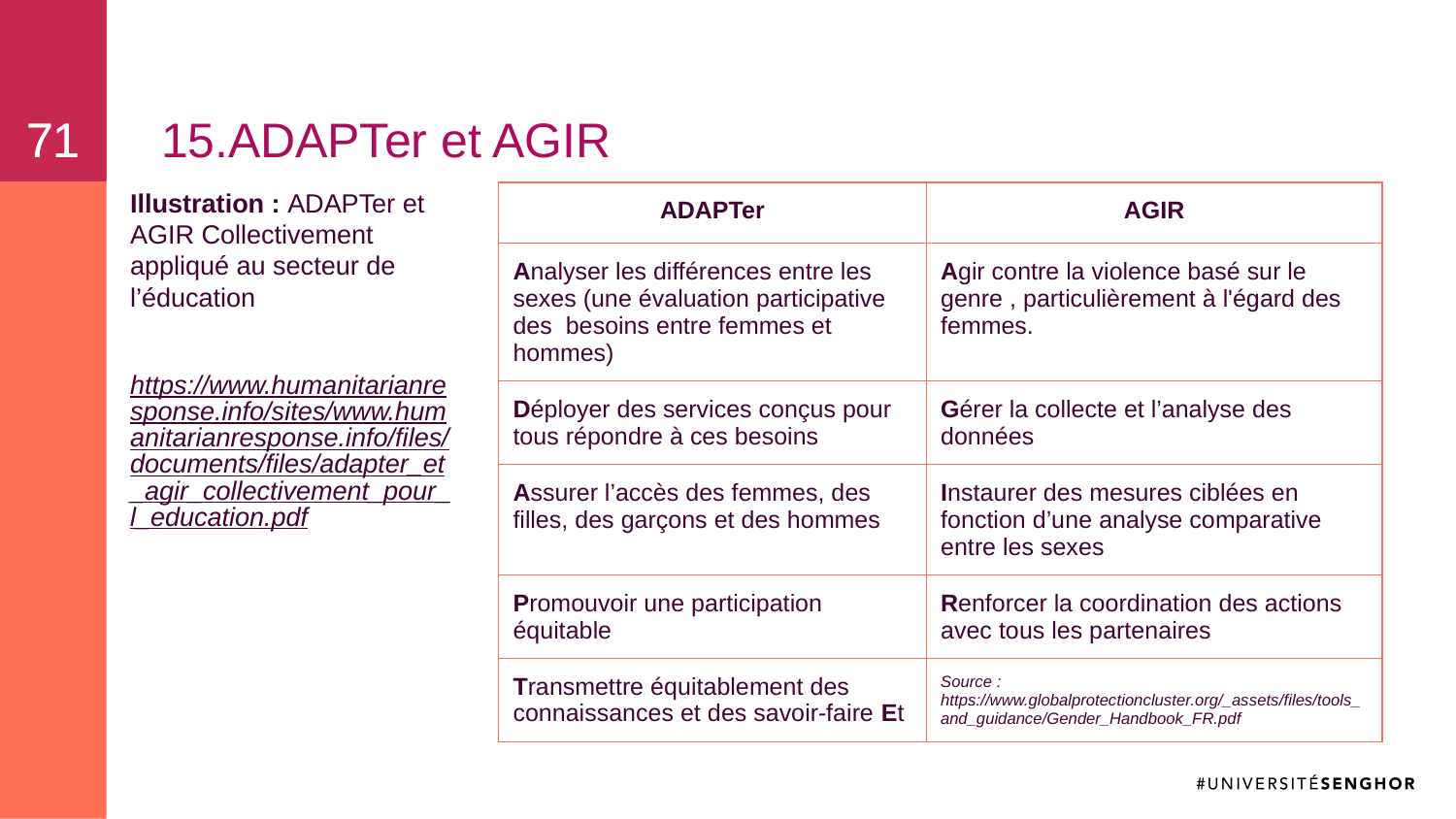

71
71
# ADAPTer et AGIR
Illustration : ADAPTer et AGIR Collectivement appliqué au secteur de l’éducation

https://www.humanitarianresponse.info/sites/www.humanitarianresponse.info/files/documents/files/adapter_et_agir_collectivement_pour_l_education.pdf

| ADAPTer | AGIR |
| --- | --- |
| Analyser les différences entre les sexes (une évaluation participative des besoins entre femmes et hommes) | Agir contre la violence basé sur le genre , particulièrement à l'égard des femmes. |
| Déployer des services conçus pour tous répondre à ces besoins | Gérer la collecte et l’analyse des données |
| Assurer l’accès des femmes, des filles, des garçons et des hommes | Instaurer des mesures ciblées en fonction d’une analyse comparative entre les sexes |
| Promouvoir une participation équitable | Renforcer la coordination des actions avec tous les partenaires |
| Transmettre équitablement des connaissances et des savoir-faire Et | Source : https://www.globalprotectioncluster.org/\_assets/files/tools\_and\_guidance/Gender\_Handbook\_FR.pdf |